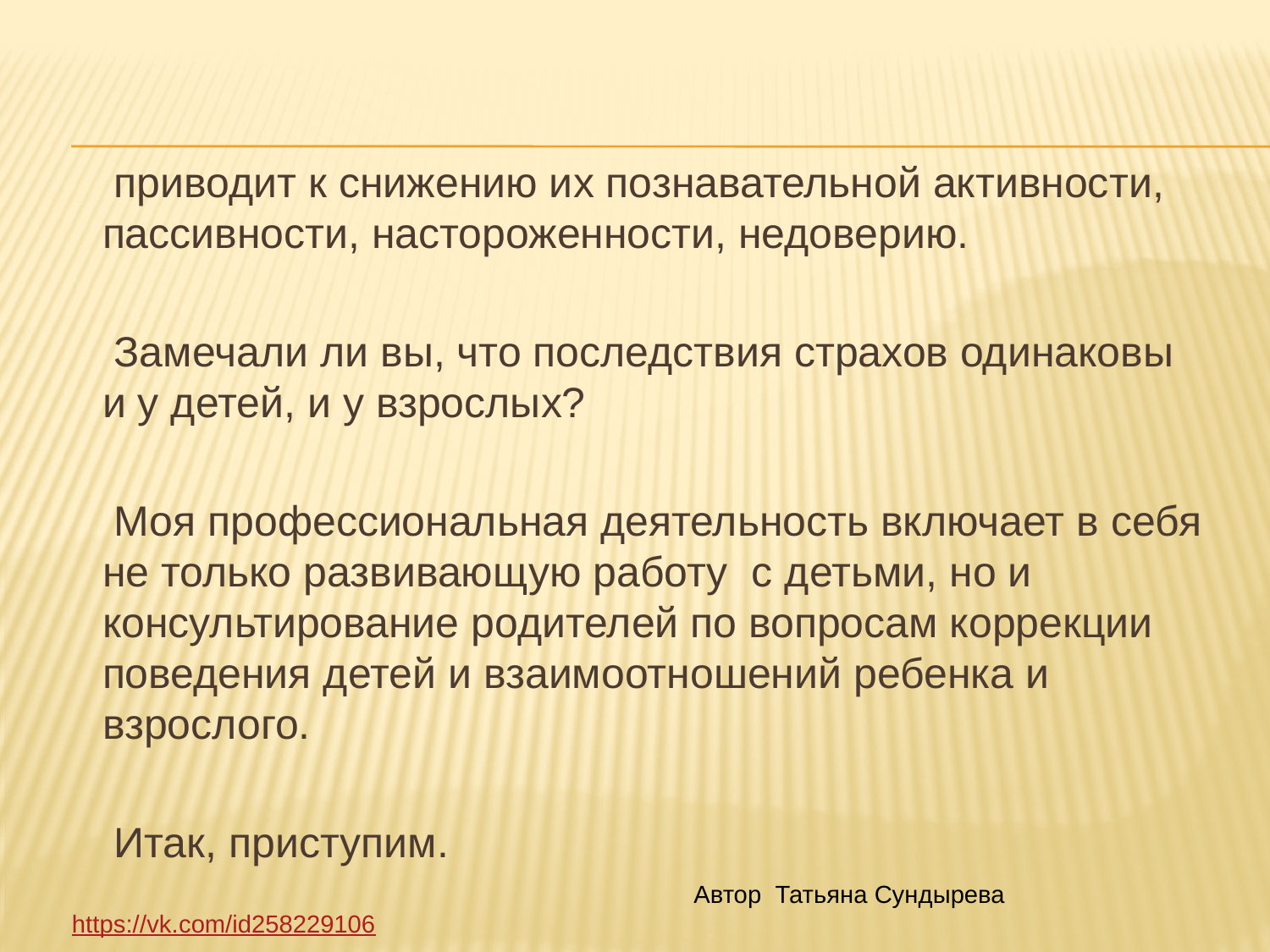

#
     приводит к снижению их познавательной активности, пассивности, настороженности, недоверию.

     Замечали ли вы, что последствия страхов одинаковы и у детей, и у взрослых?

     Моя профессиональная деятельность включает в себя не только развивающую работу  с детьми, но и консультирование родителей по вопросам коррекции поведения детей и взаимоотношений ребенка и взрослого.

     Итак, приступим.

.

                                                                                         Автор  Татьяна Сундыреваhttps://vk.com/id258229106